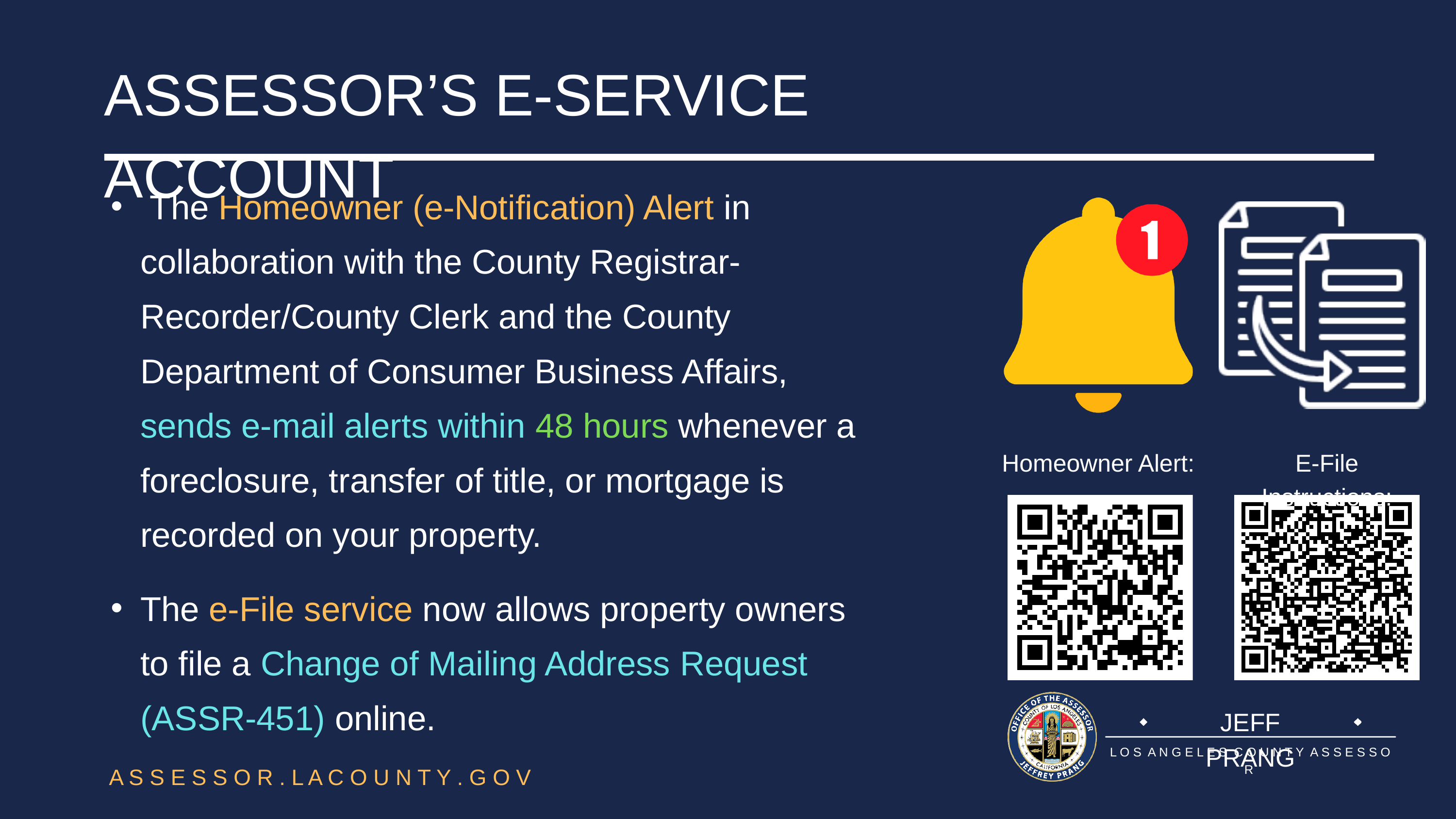

ASSESSOR’S E-SERVICE ACCOUNT

 The Homeowner (e-Notification) Alert in collaboration with the County Registrar-Recorder/County Clerk and the County Department of Consumer Business Affairs, sends e-mail alerts within 48 hours whenever a foreclosure, transfer of title, or mortgage is recorded on your property.

The e-File service now allows property owners to file a Change of Mailing Address Request (ASSR-451) online.

Homeowner Alert:
E-File Instructions:

JEFF PRANG

L O S  A N G E L E S  C O U N T Y  A S S E S S O R
A S S E S S O R . L A C O U N T Y . G O V